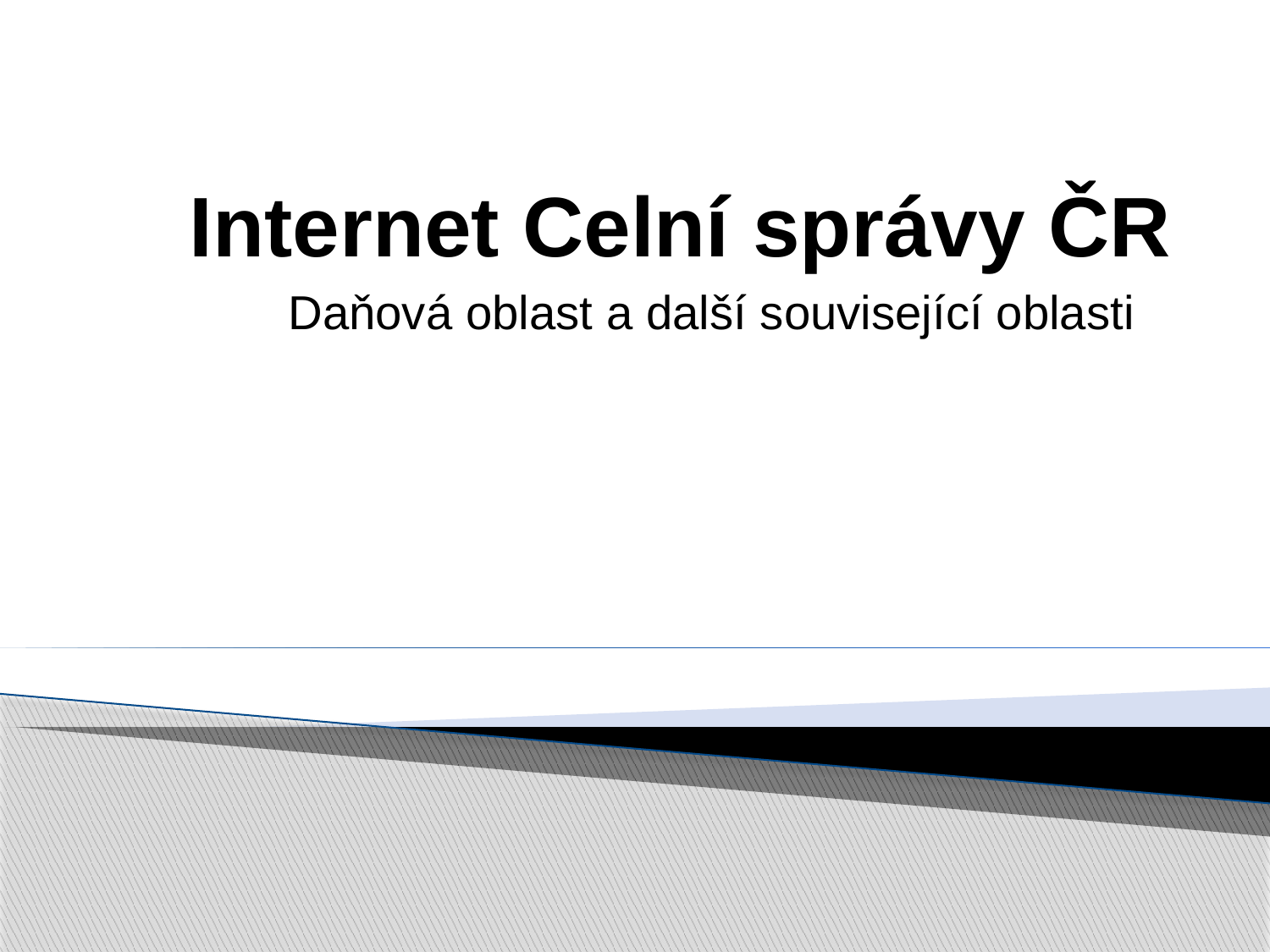

# Internet Celní správy ČR
Daňová oblast a další související oblasti